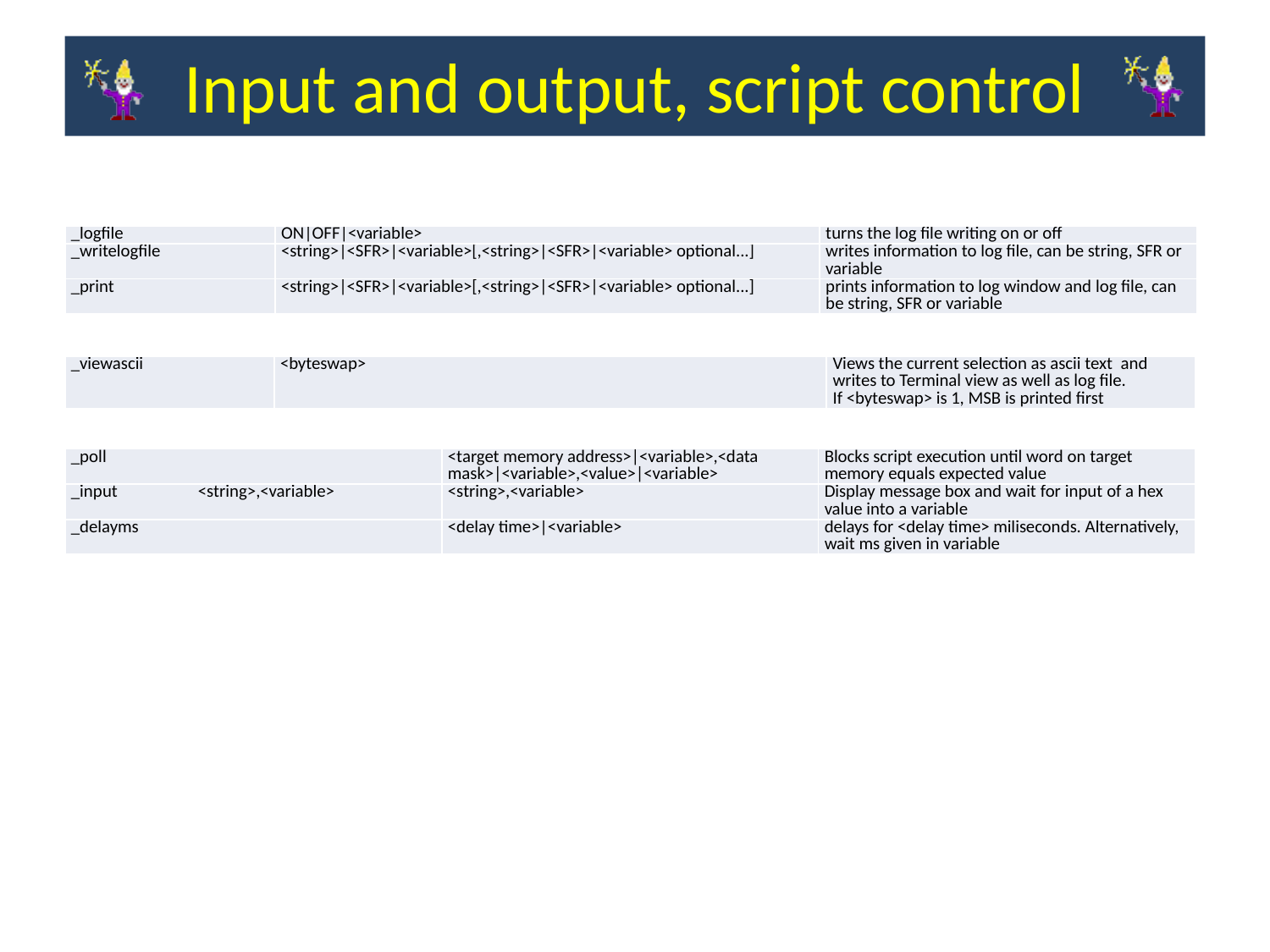

Input and output, script control
| \_logfile | ON|OFF|<variable> | turns the log file writing on or off |
| --- | --- | --- |
| \_writelogfile | <string>|<SFR>|<variable>[,<string>|<SFR>|<variable> optional...] | writes information to log file, can be string, SFR or variable |
| \_print | <string>|<SFR>|<variable>[,<string>|<SFR>|<variable> optional...] | prints information to log window and log file, can be string, SFR or variable |
| \_viewascii | <byteswap> | Views the current selection as ascii text and writes to Terminal view as well as log file. If <byteswap> is 1, MSB is printed first |
| --- | --- | --- |
| \_poll | <target memory address>|<variable>,<data mask>|<variable>,<value>|<variable> | Blocks script execution until word on target memory equals expected value |
| --- | --- | --- |
| \_input <string>,<variable> | <string>,<variable> | Display message box and wait for input of a hex value into a variable |
| \_delayms | <delay time>|<variable> | delays for <delay time> miliseconds. Alternatively, wait ms given in variable |